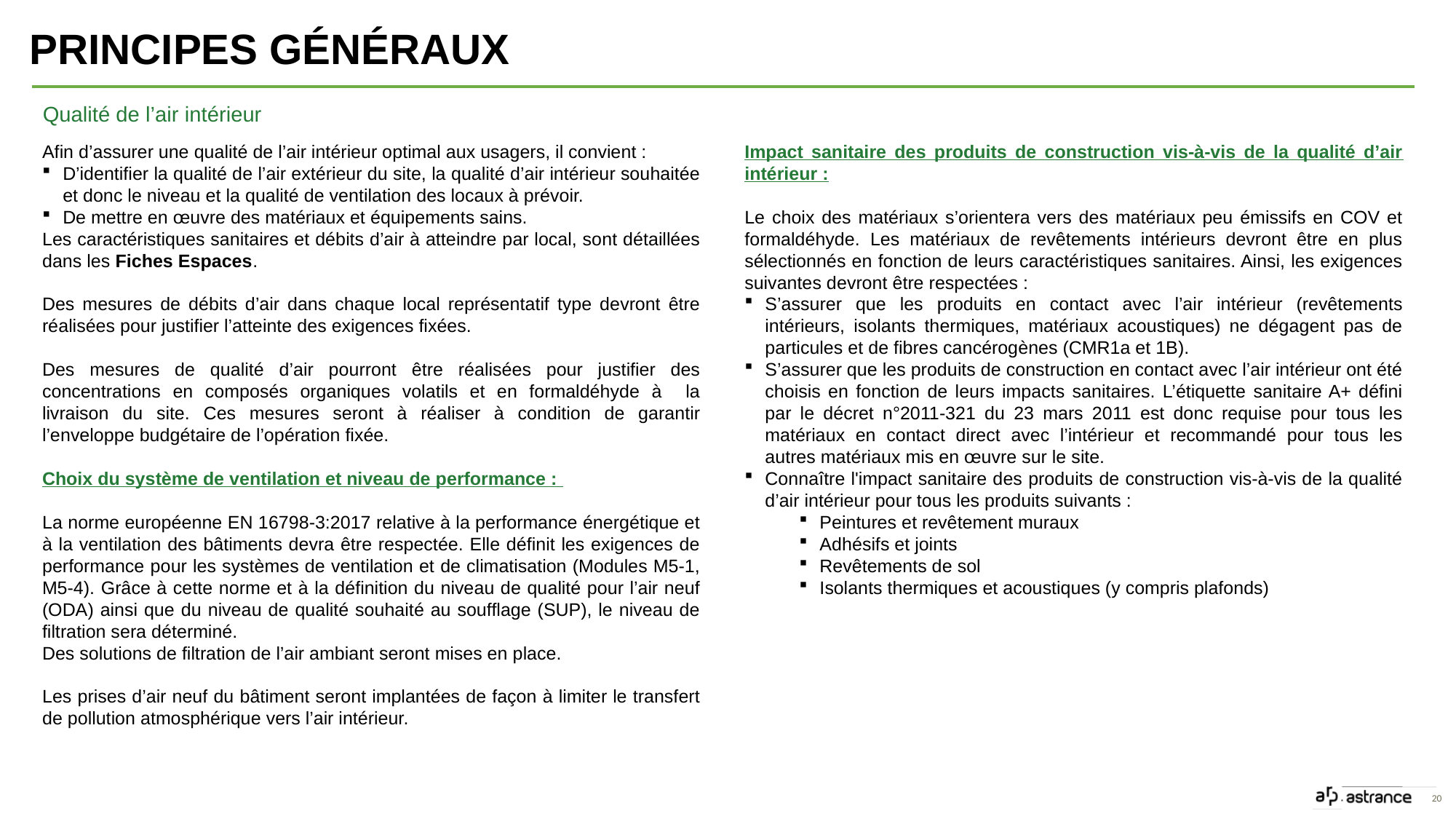

Principes généraux
Qualité de l’air intérieur
Afin d’assurer une qualité de l’air intérieur optimal aux usagers, il convient :
D’identifier la qualité de l’air extérieur du site, la qualité d’air intérieur souhaitée et donc le niveau et la qualité de ventilation des locaux à prévoir.
De mettre en œuvre des matériaux et équipements sains.
Les caractéristiques sanitaires et débits d’air à atteindre par local, sont détaillées dans les Fiches Espaces.

Des mesures de débits d’air dans chaque local représentatif type devront être réalisées pour justifier l’atteinte des exigences fixées.

Des mesures de qualité d’air pourront être réalisées pour justifier des concentrations en composés organiques volatils et en formaldéhyde à  la livraison du site. Ces mesures seront à réaliser à condition de garantir l’enveloppe budgétaire de l’opération fixée.

Choix du système de ventilation et niveau de performance :

La norme européenne EN 16798-3:2017 relative à la performance énergétique et à la ventilation des bâtiments devra être respectée. Elle définit les exigences de performance pour les systèmes de ventilation et de climatisation (Modules M5-1, M5-4). Grâce à cette norme et à la définition du niveau de qualité pour l’air neuf (ODA) ainsi que du niveau de qualité souhaité au soufflage (SUP), le niveau de filtration sera déterminé.
Des solutions de filtration de l’air ambiant seront mises en place.

Les prises d’air neuf du bâtiment seront implantées de façon à limiter le transfert de pollution atmosphérique vers l’air intérieur.
Impact sanitaire des produits de construction vis-à-vis de la qualité d’air intérieur :

Le choix des matériaux s’orientera vers des matériaux peu émissifs en COV et formaldéhyde. Les matériaux de revêtements intérieurs devront être en plus sélectionnés en fonction de leurs caractéristiques sanitaires. Ainsi, les exigences suivantes devront être respectées :
S’assurer que les produits en contact avec l’air intérieur (revêtements intérieurs, isolants thermiques, matériaux acoustiques) ne dégagent pas de particules et de fibres cancérogènes (CMR1a et 1B).
S’assurer que les produits de construction en contact avec l’air intérieur ont été choisis en fonction de leurs impacts sanitaires. L’étiquette sanitaire A+ défini par le décret n°2011-321 du 23 mars 2011 est donc requise pour tous les matériaux en contact direct avec l’intérieur et recommandé pour tous les autres matériaux mis en œuvre sur le site.
Connaître l'impact sanitaire des produits de construction vis-à-vis de la qualité d’air intérieur pour tous les produits suivants :
Peintures et revêtement muraux
Adhésifs et joints
Revêtements de sol
Isolants thermiques et acoustiques (y compris plafonds)

20